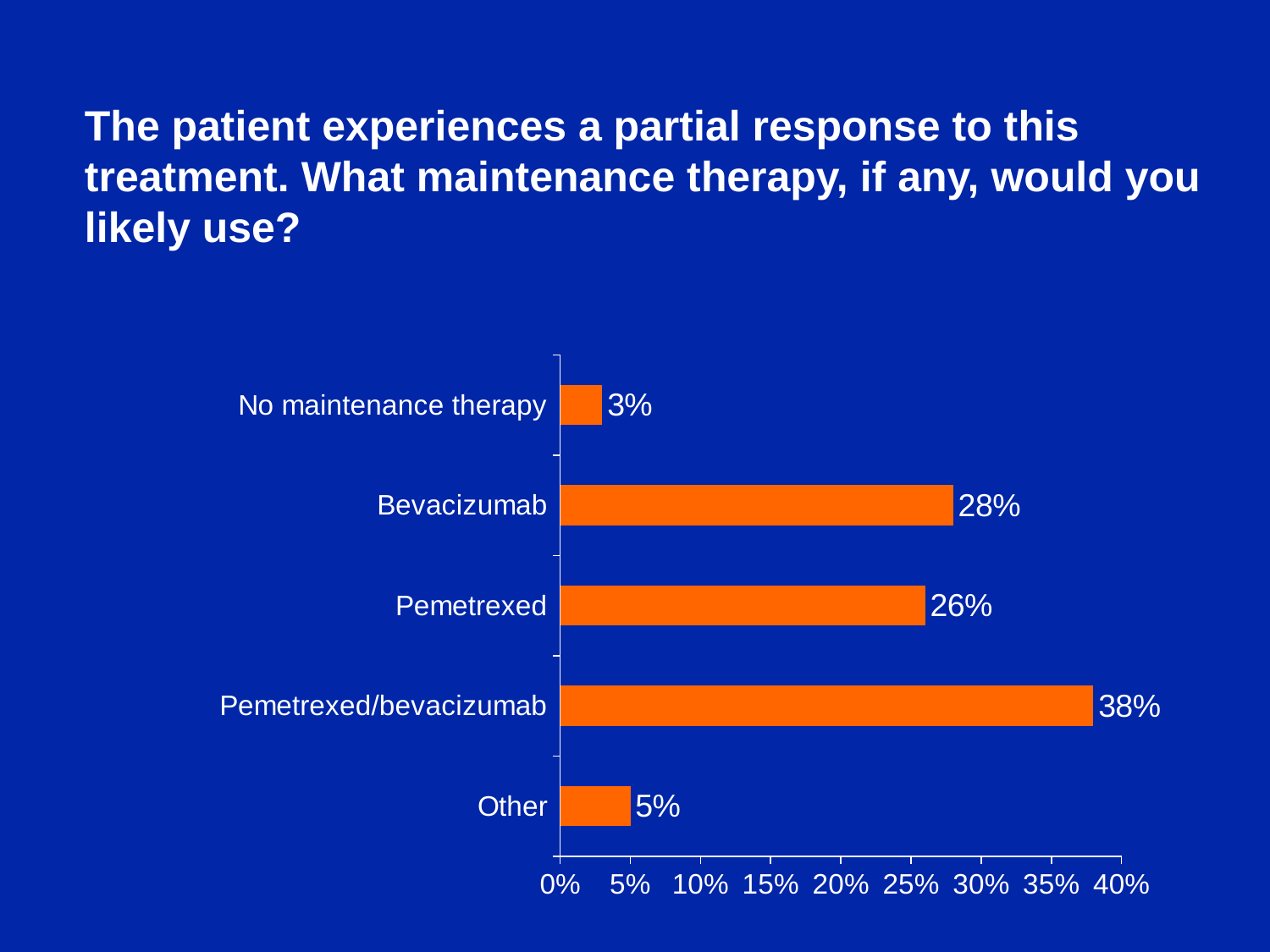

The patient experiences a partial response to this treatment. What maintenance therapy, if any, would you likely use?

### Chart

| Category | Series 1 |
|---|---|
| Other | 0.05 |
| Pemetrexed/bevacizumab | 0.38 |
| Pemetrexed | 0.26 |
| Bevacizumab | 0.28 |
| No maintenance therapy | 0.03 |